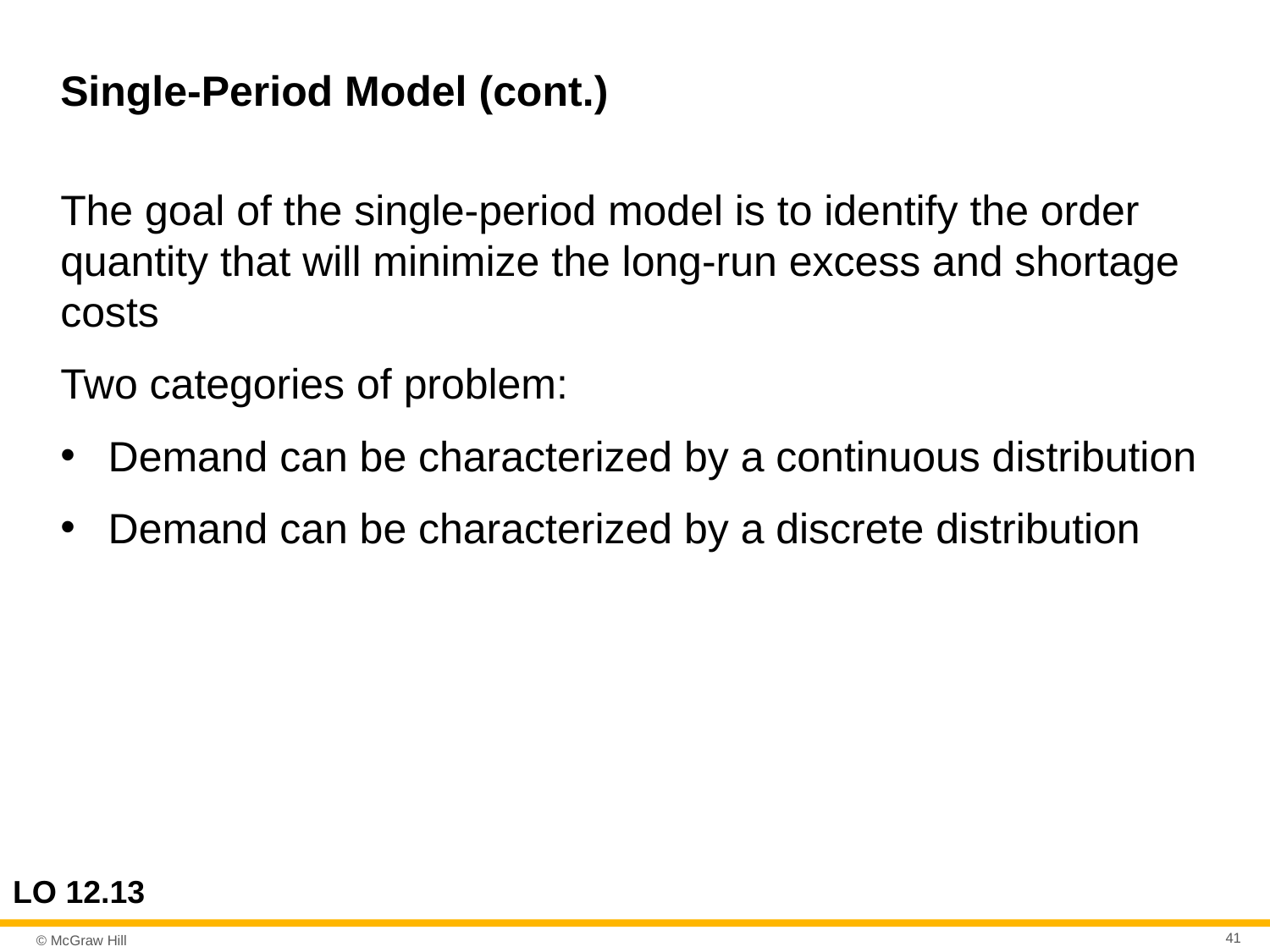

# Single-Period Model (cont.)
The goal of the single-period model is to identify the order quantity that will minimize the long-run excess and shortage costs
Two categories of problem:
Demand can be characterized by a continuous distribution
Demand can be characterized by a discrete distribution
LO 12.13